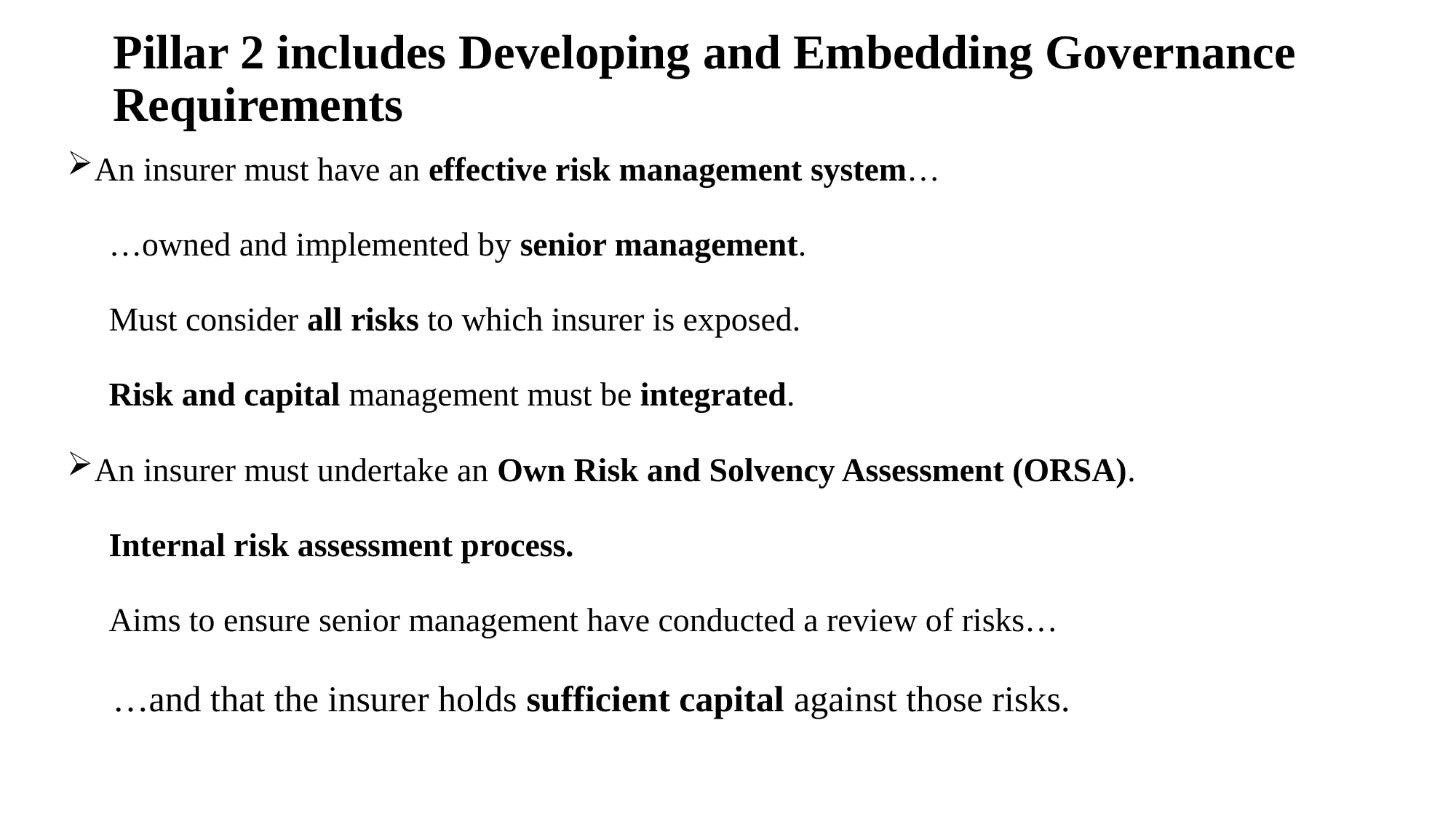

# Pillar 2 includes Developing and Embedding Governance Requirements
An insurer must have an effective risk management system…
     …owned and implemented by senior management.
     Must consider all risks to which insurer is exposed.
     Risk and capital management must be integrated.
An insurer must undertake an Own Risk and Solvency Assessment (ORSA).
     Internal risk assessment process.
     Aims to ensure senior management have conducted a review of risks…
     …and that the insurer holds sufficient capital against those risks.